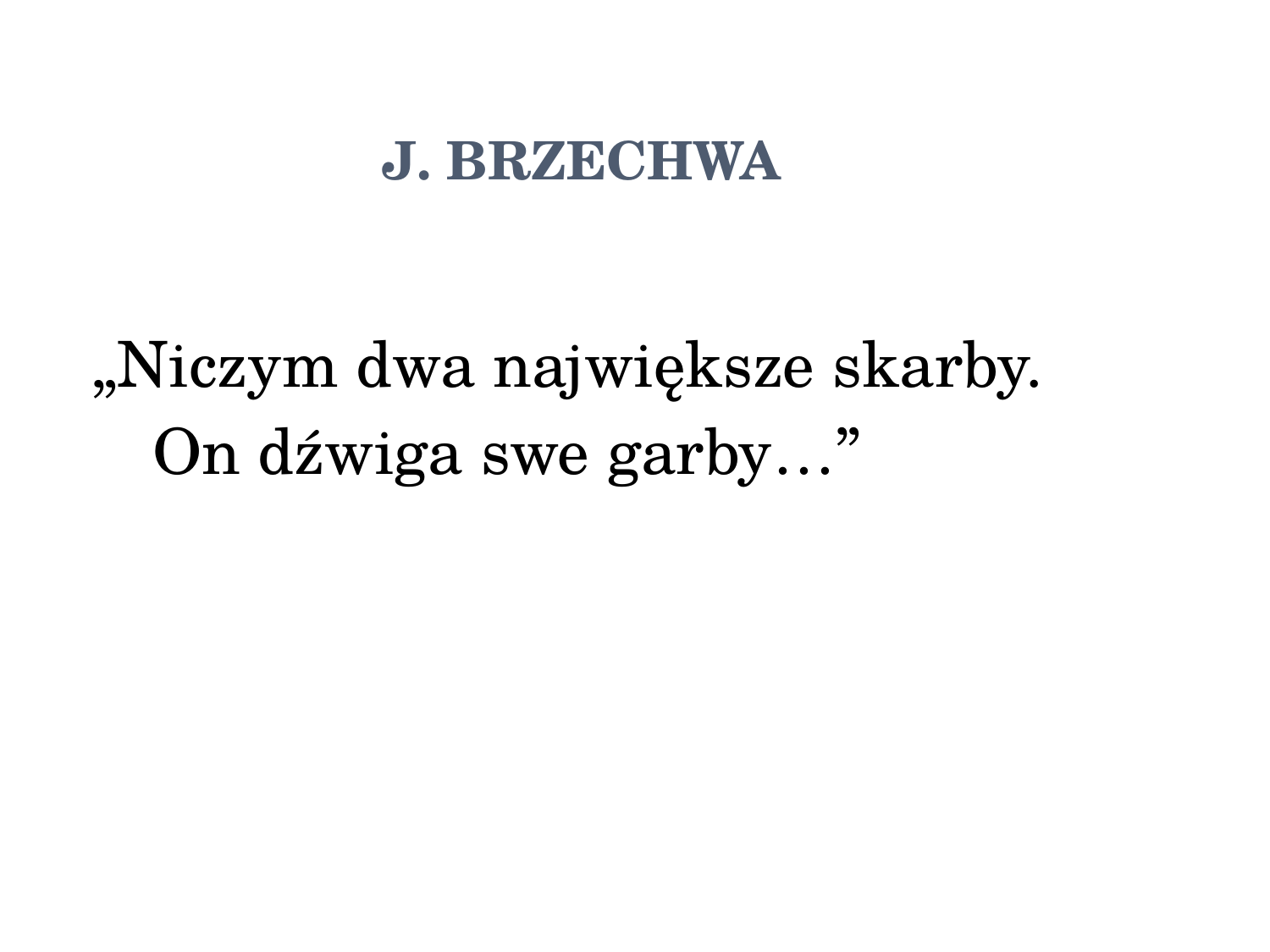

# J. brzechwa

„Niczym dwa największe skarby.
On dźwiga swe garby…”